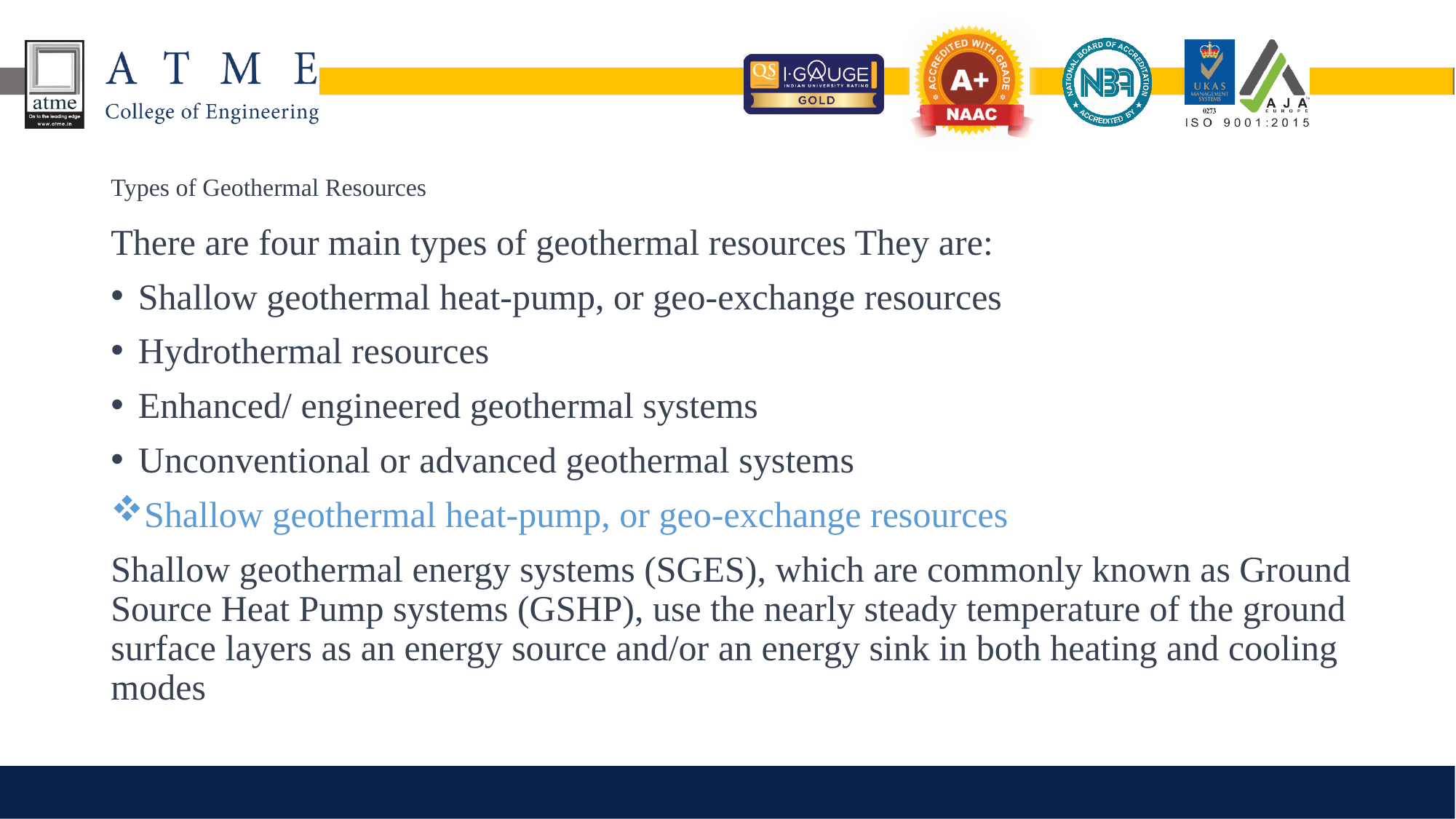

# Types of Geothermal Resources
There are four main types of geothermal resources They are:
Shallow geothermal heat-pump, or geo-exchange resources
Hydrothermal resources
Enhanced/ engineered geothermal systems
Unconventional or advanced geothermal systems
Shallow geothermal heat-pump, or geo-exchange resources
Shallow geothermal energy systems (SGES), which are commonly known as Ground Source Heat Pump systems (GSHP), use the nearly steady temperature of the ground surface layers as an energy source and/or an energy sink in both heating and cooling modes